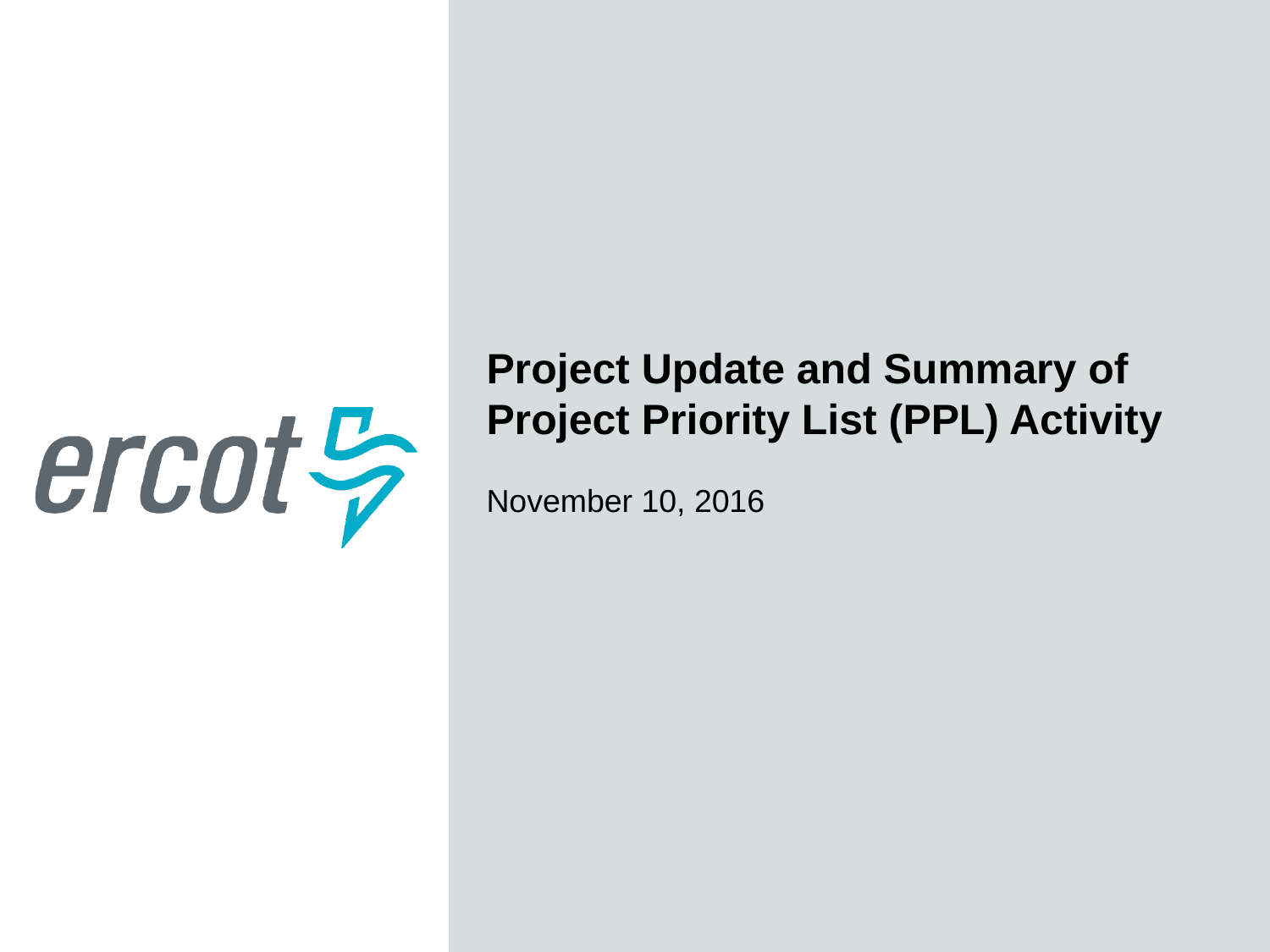

Project Update and Summary of
Project Priority List (PPL) Activity

November 10, 2016